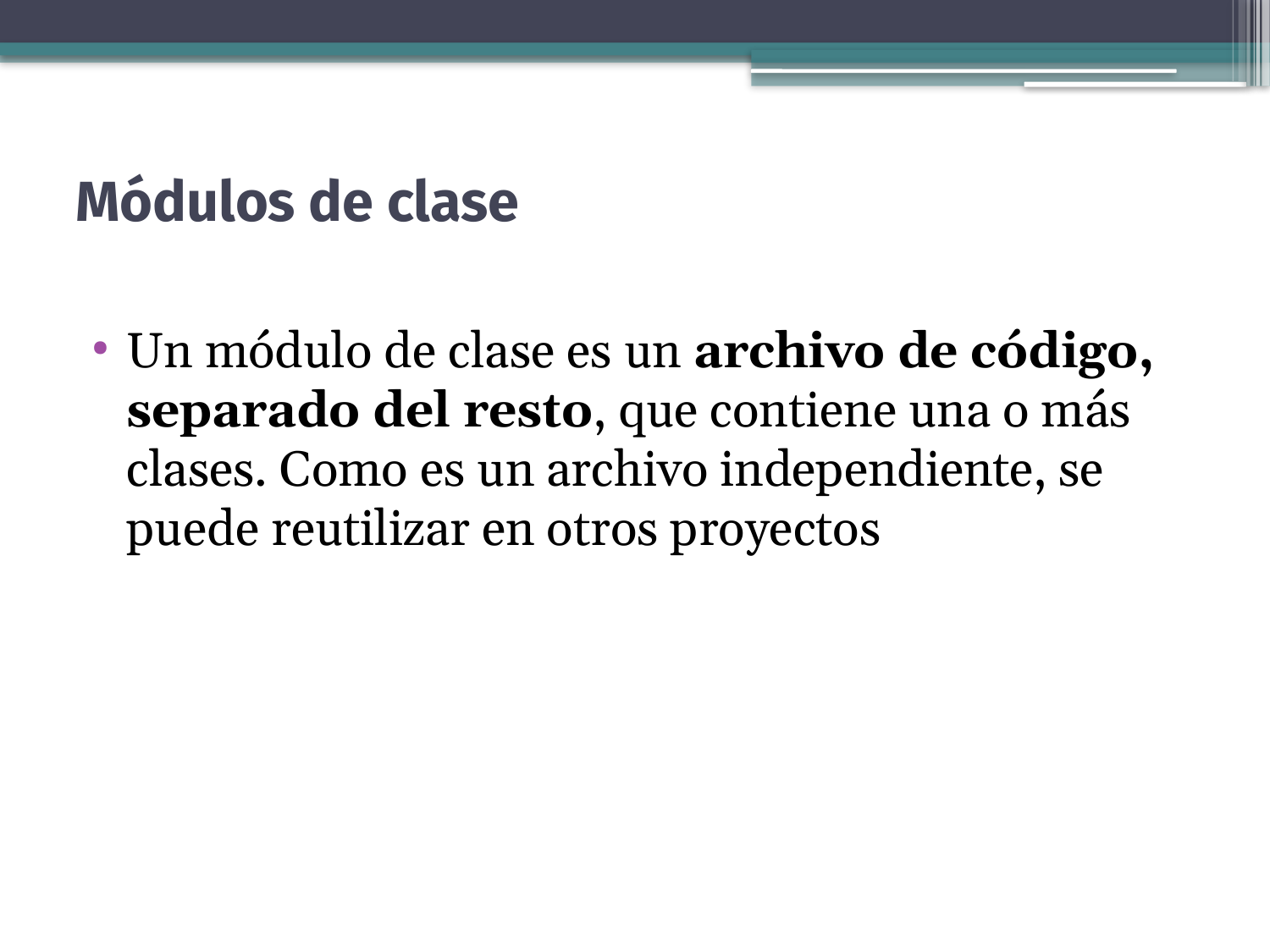

# Módulos de clase
Un módulo de clase es un archivo de código, separado del resto, que contiene una o más clases. Como es un archivo independiente, se puede reutilizar en otros proyectos